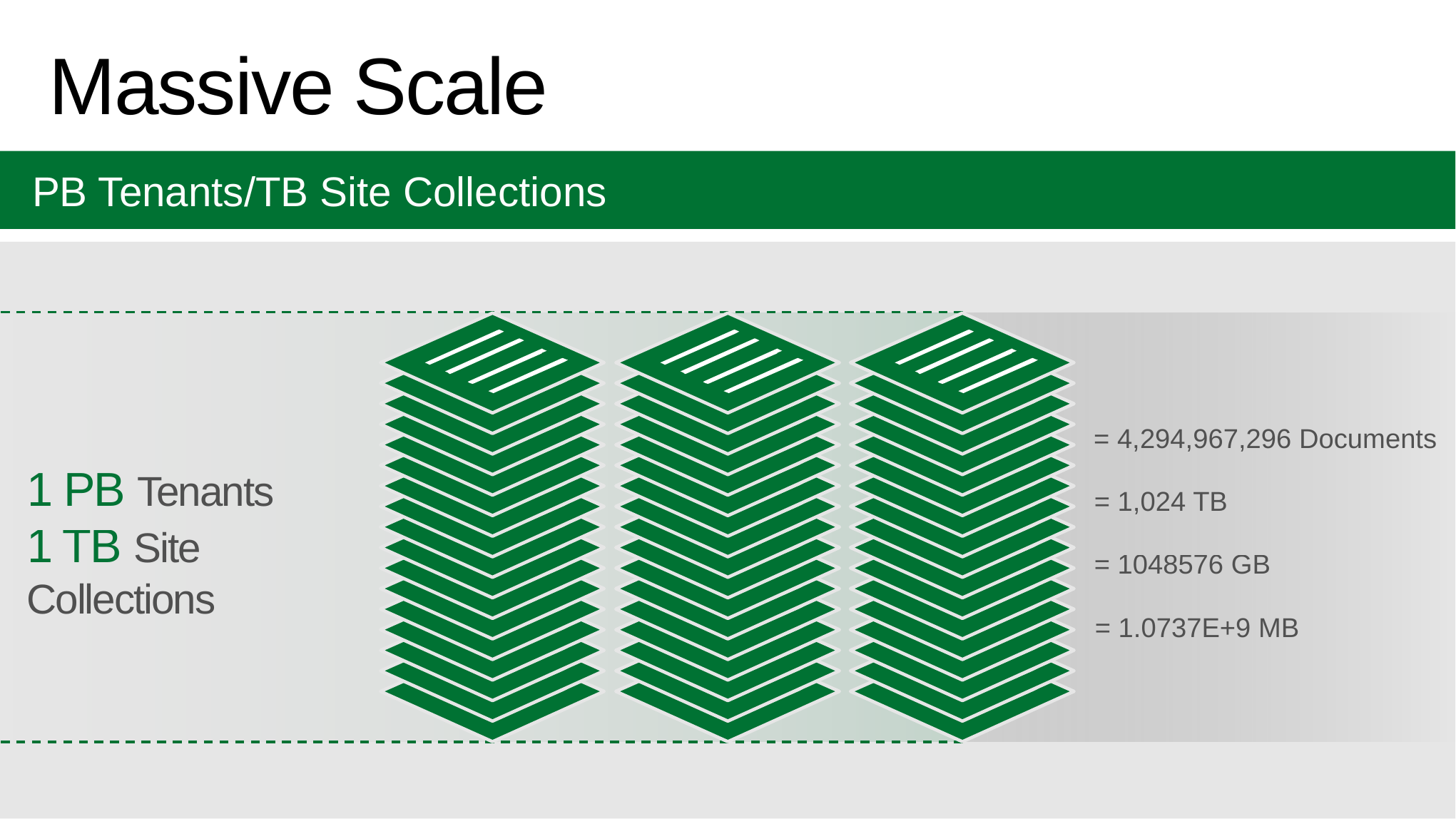

# Massive Scale
PB Tenants/TB Site Collections

= 4,294,967,296 Documents

1 PB Tenants
1 TB Site Collections

= 1,024 TB

= 1048576 GB

= 1.0737E+9 MB